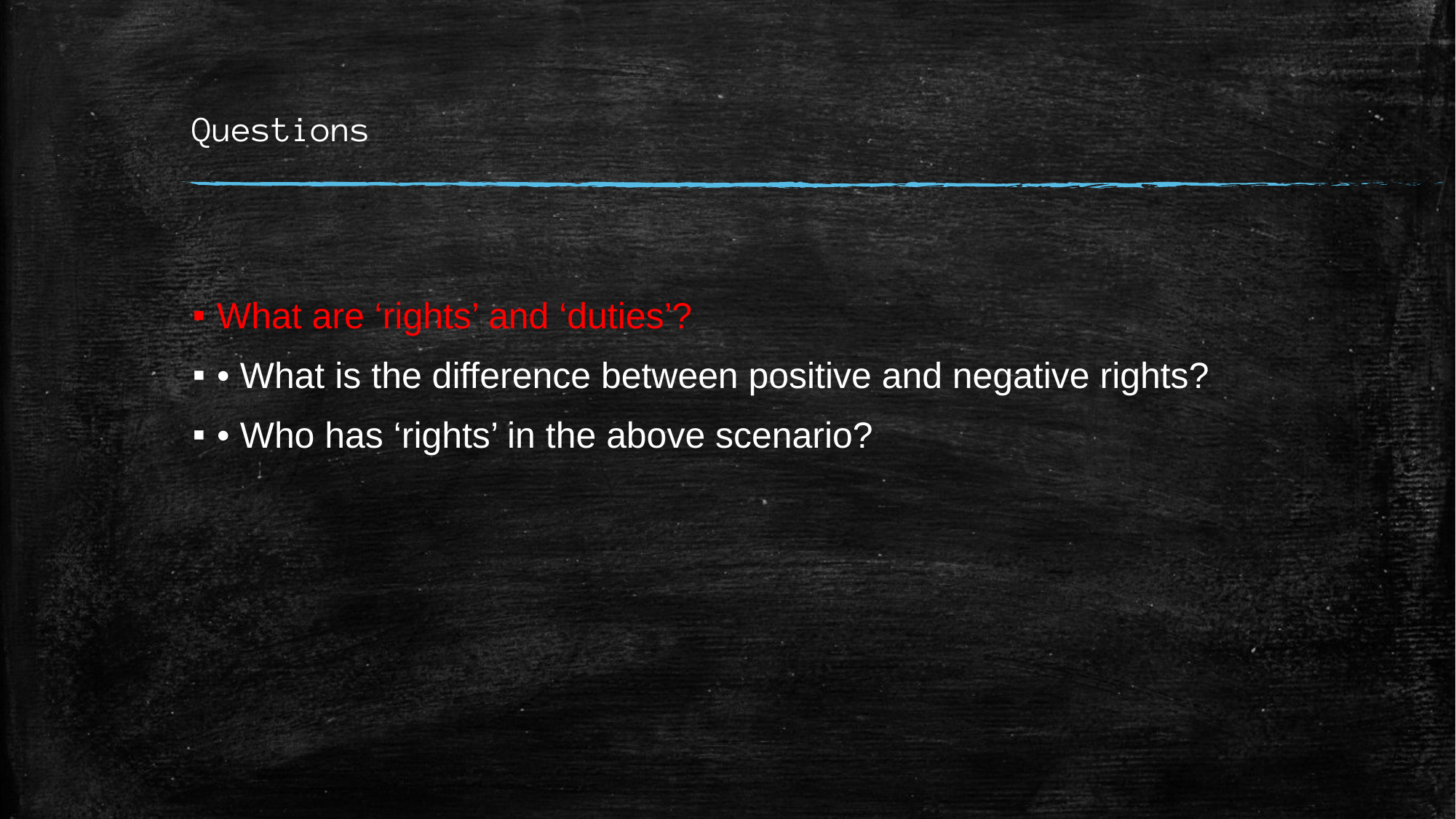

# Questions

What are ‘rights’ and ‘duties’?
• What is the difference between positive and negative rights?
• Who has ‘rights’ in the above scenario?